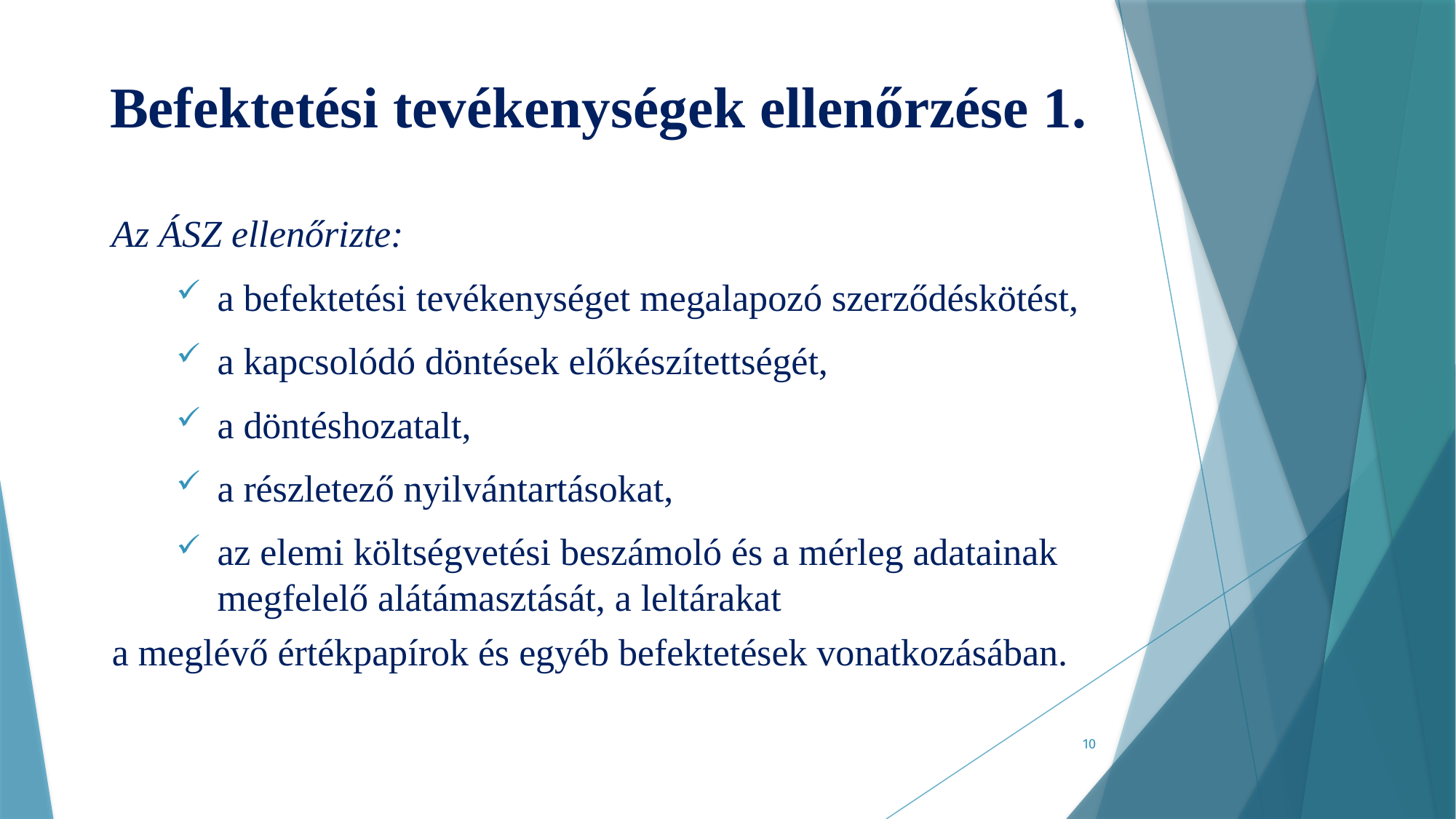

# Befektetési tevékenységek ellenőrzése 1.
Az ÁSZ ellenőrizte:
a befektetési tevékenységet megalapozó szerződéskötést,
a kapcsolódó döntések előkészítettségét,
a döntéshozatalt,
a részletező nyilvántartásokat,
az elemi költségvetési beszámoló és a mérleg adatainak megfelelő alátámasztását, a leltárakat
a meglévő értékpapírok és egyéb befektetések vonatkozásában.
10